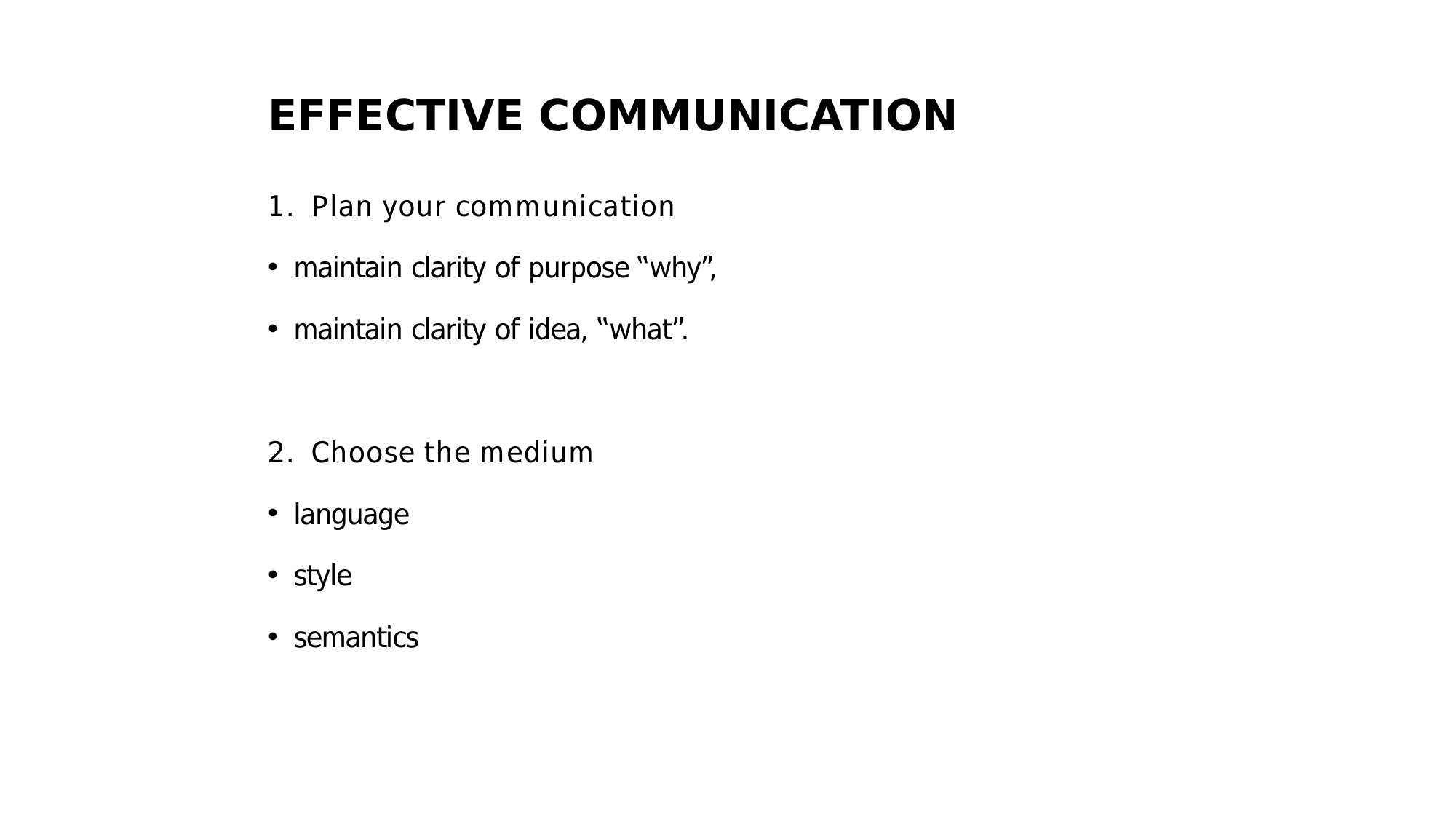

# EFFECTIVE COMMUNICATION
1.  Plan your communication
maintain clarity of purpose “why”,
maintain clarity of idea, “what”.

2.  Choose the medium
language
style
semantics